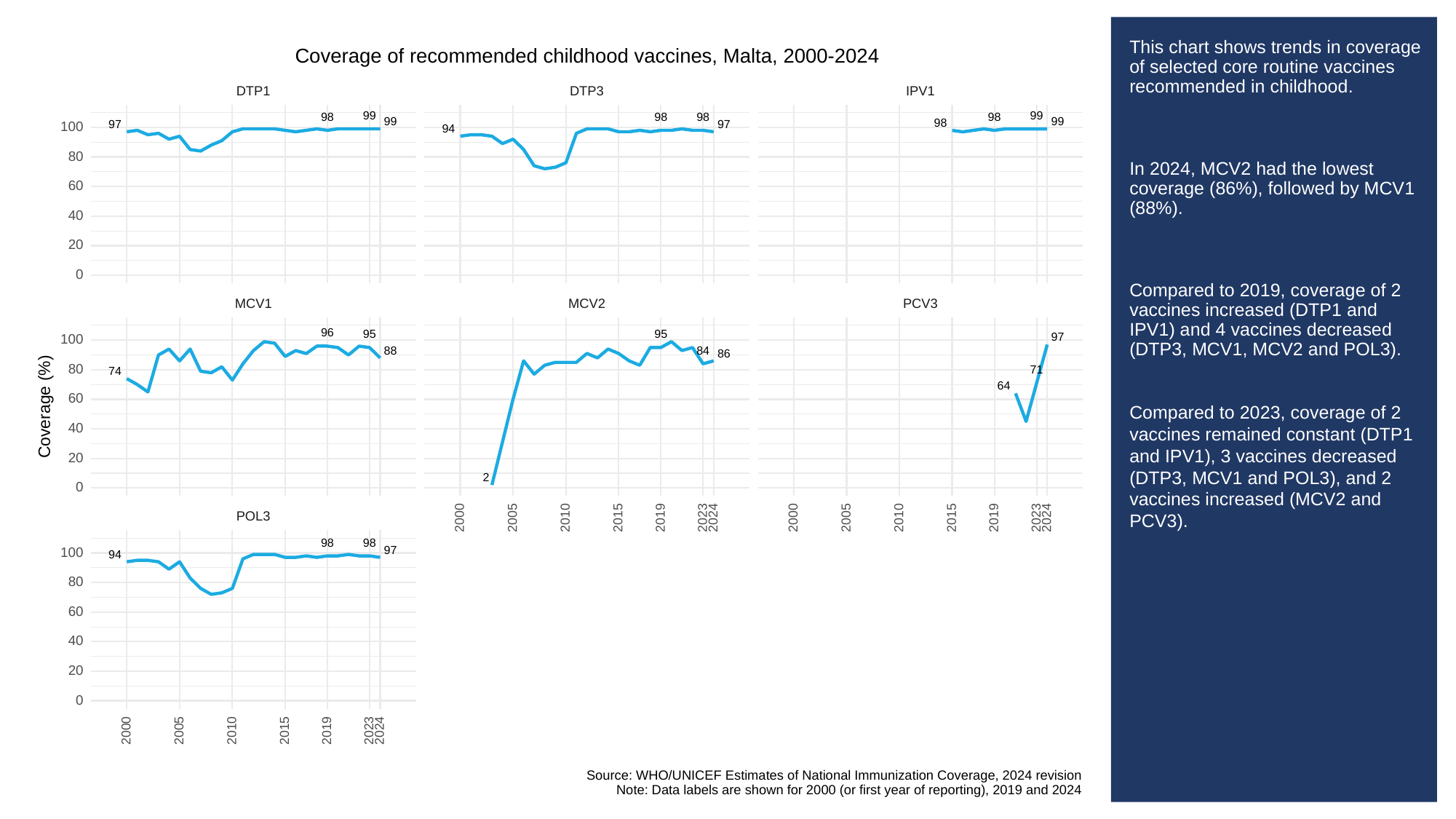

# This chart shows trends in coverage of selected core routine vaccines recommended in childhood.

In 2024, MCV2 had the lowest coverage (86%), followed by MCV1 (88%).

Compared to 2019, coverage of 2 vaccines increased (DTP1 and IPV1) and 4 vaccines decreased (DTP3, MCV1, MCV2 and POL3).

Compared to 2023, coverage of 2 vaccines remained constant (DTP1 and IPV1), 3 vaccines decreased (DTP3, MCV1 and POL3), and 2 vaccines increased (MCV2 and PCV3).

Coverage of recommended childhood vaccines, Malta, 2000-2024
DTP3
DTP1
IPV1

99
99

98
98
98
98
99
99
98
97
97
100
94

80

60

40

20

0

PCV3
MCV1
MCV2

96
95
95
97
100

88
84
86

80
71
74

64

60
Coverage (%)

40

20

2
0

POL3
2023
2023
2000
2005
2010
2015
2019
2024
2000
2005
2010
2015
2019
2024

98
98
97
100
94

80

60

40

20

0

2023
2000
2005
2010
2015
2019
2024
Source: WHO/UNICEF Estimates of National Immunization Coverage, 2024 revision
Note: Data labels are shown for 2000 (or first year of reporting), 2019 and 2024